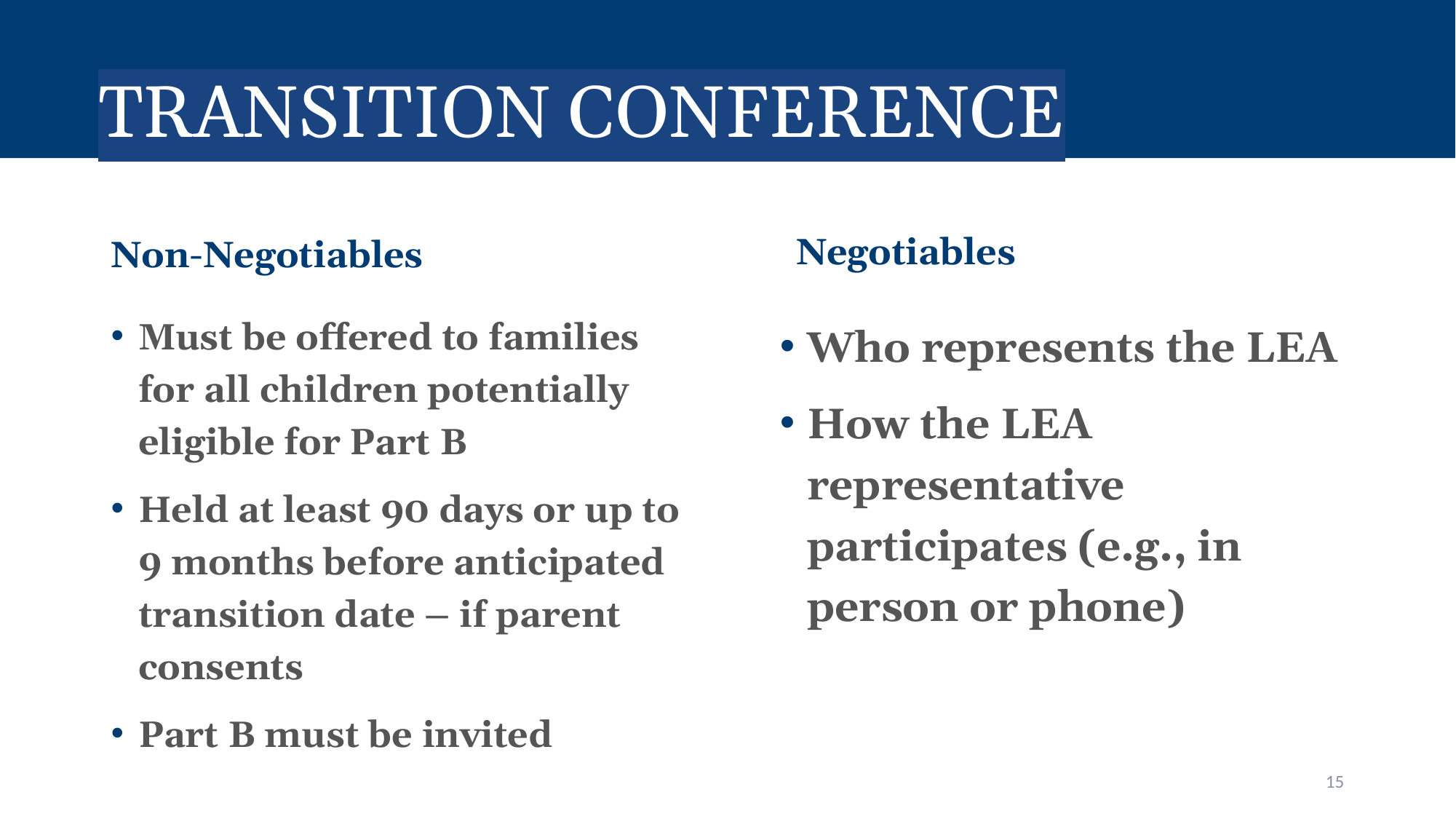

# Transition Conference
Negotiables
Non-Negotiables
Must be offered to families for all children potentially eligible for Part B
Held at least 90 days or up to 9 months before anticipated transition date – if parent consents
Part B must be invited
Who represents the LEA
How the LEA representative participates (e.g., in person or phone)

15